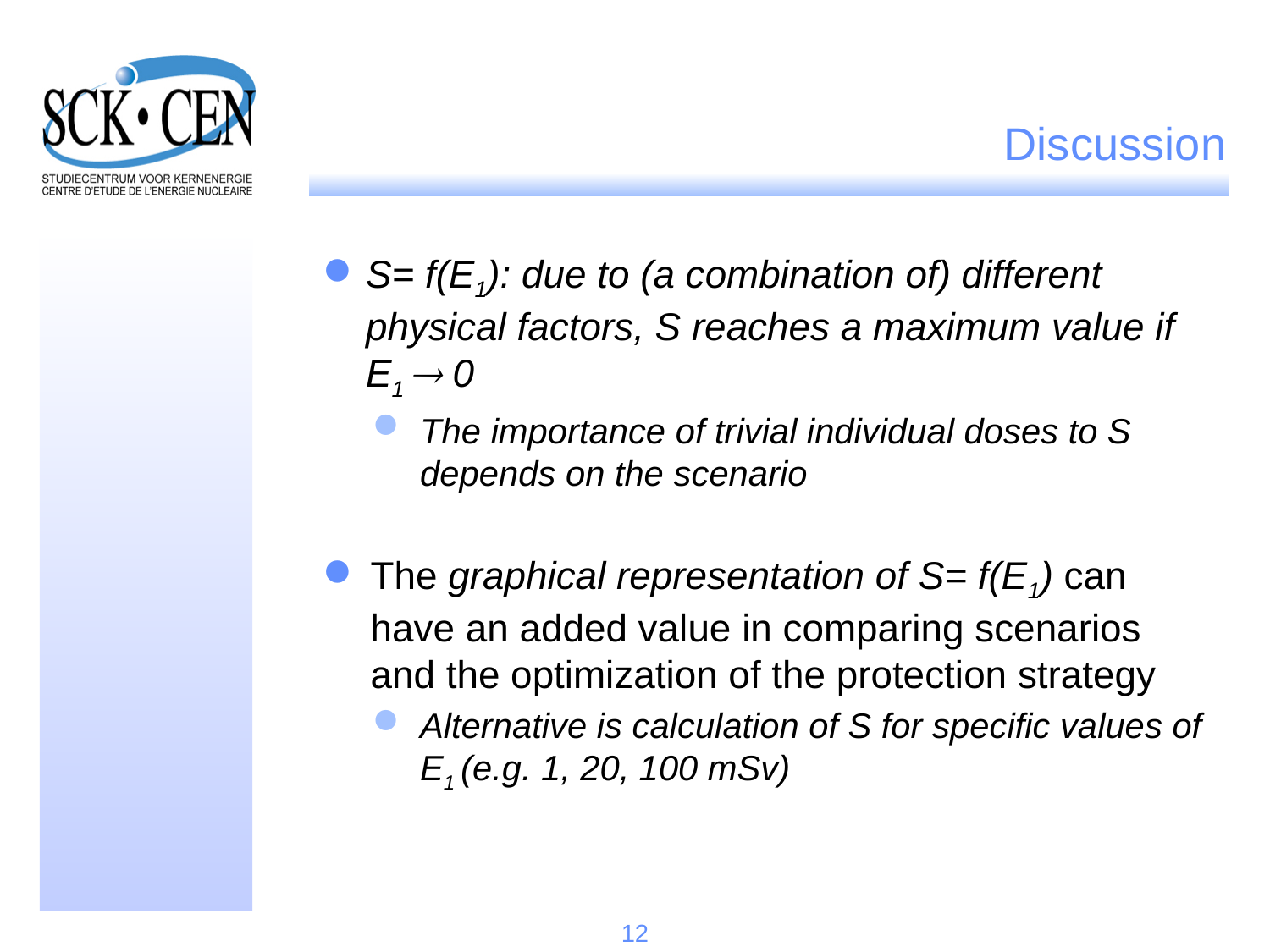

# Discussion
S= f(E1): due to (a combination of) different physical factors, S reaches a maximum value if E1 → 0
The importance of trivial individual doses to S depends on the scenario

The graphical representation of S= f(E1) can have an added value in comparing scenarios and the optimization of the protection strategy
Alternative is calculation of S for specific values of E1 (e.g. 1, 20, 100 mSv)

12